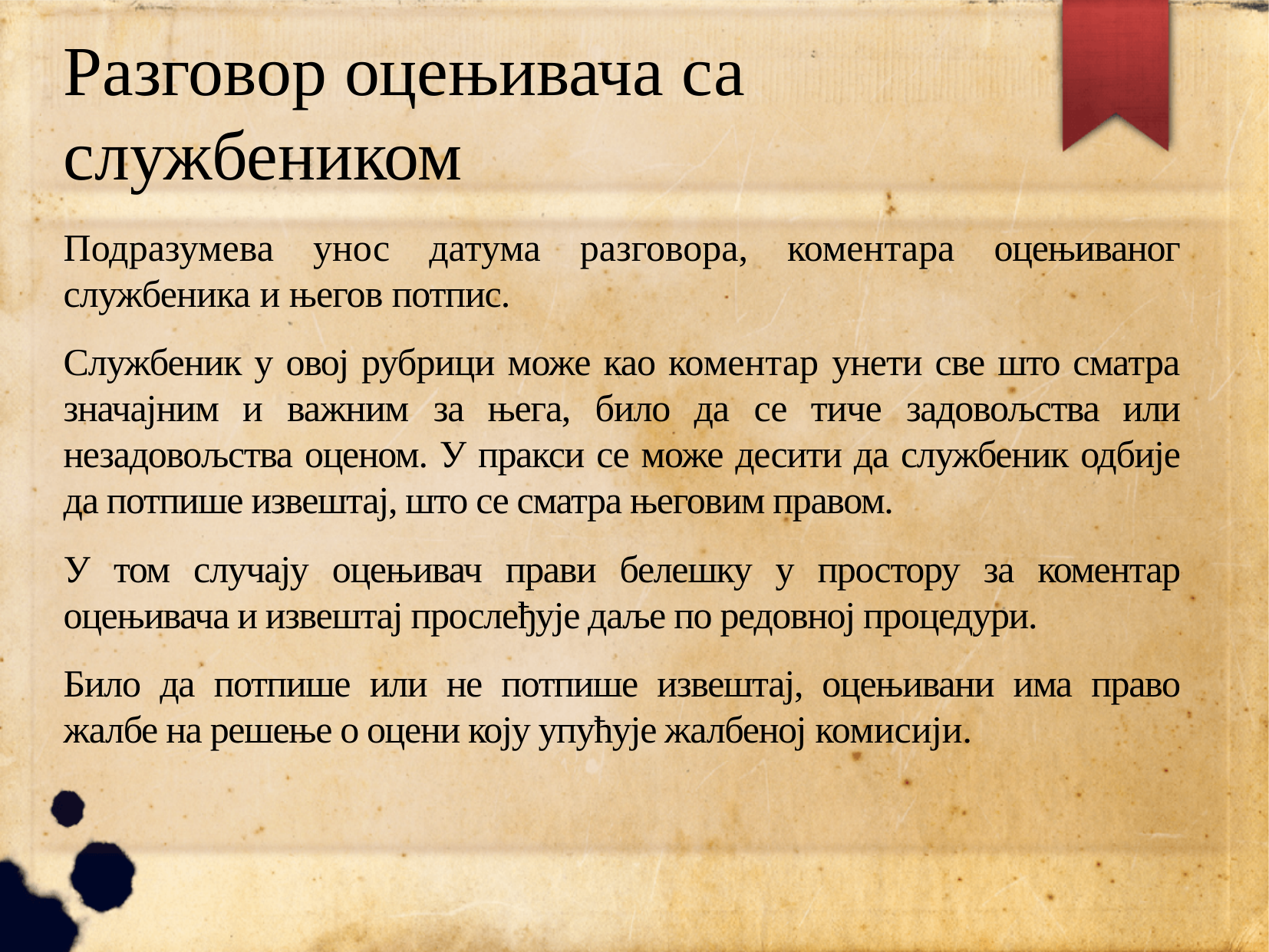

# Разговор оцењивача са службеником
Подразумева унос датума разговора, коментара оцењиваног службеника и његов потпис.
Службеник у овој рубрици може као коментар унети све што сматра значајним и важним за њега, било да се тиче задовољства или незадовољства оценом. У пракси се може десити да службеник одбије да потпише извештај, што се сматра његовим правом.
У том случају оцењивач прави белешку у простору за коментар оцењивача и извештај прослеђује даље по редовној процедури.
Било да потпише или не потпише извештај, оцењивани има право жалбе на решење о оцени коју упућује жалбеној комисији.